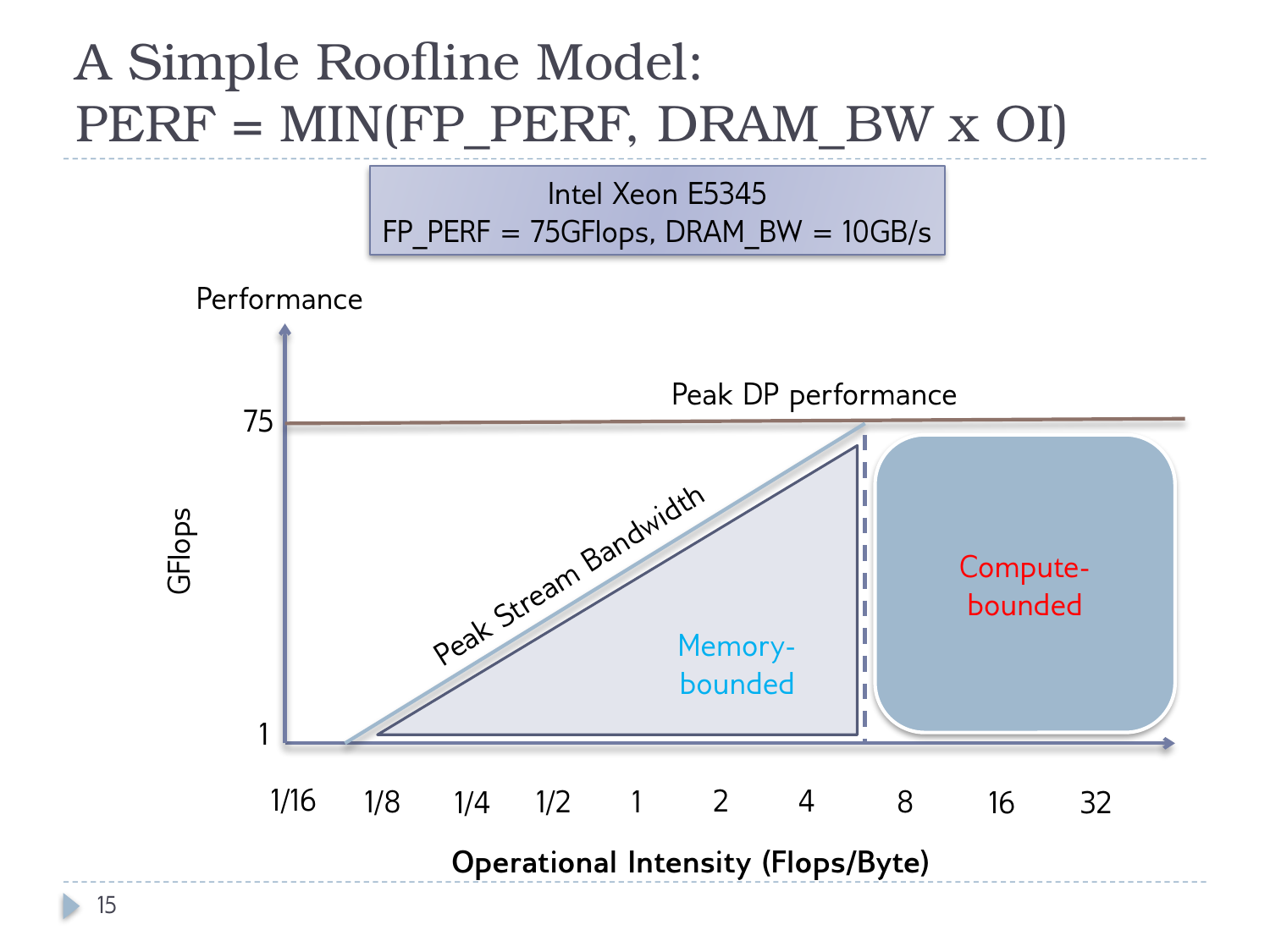

# A Simple Roofline Model: PERF = MIN(FP_PERF, DRAM_BW x OI)
Intel Xeon E5345
FP_PERF = 75GFlops, DRAM_BW = 10GB/s
Performance
Peak DP performance
75
Compute-bounded
Memory-bounded
GFlops
Peak Stream Bandwidth
1
1/16
2
4
1/8
1/2
1
8
16
32
1/4
Operational Intensity (Flops/Byte)
15